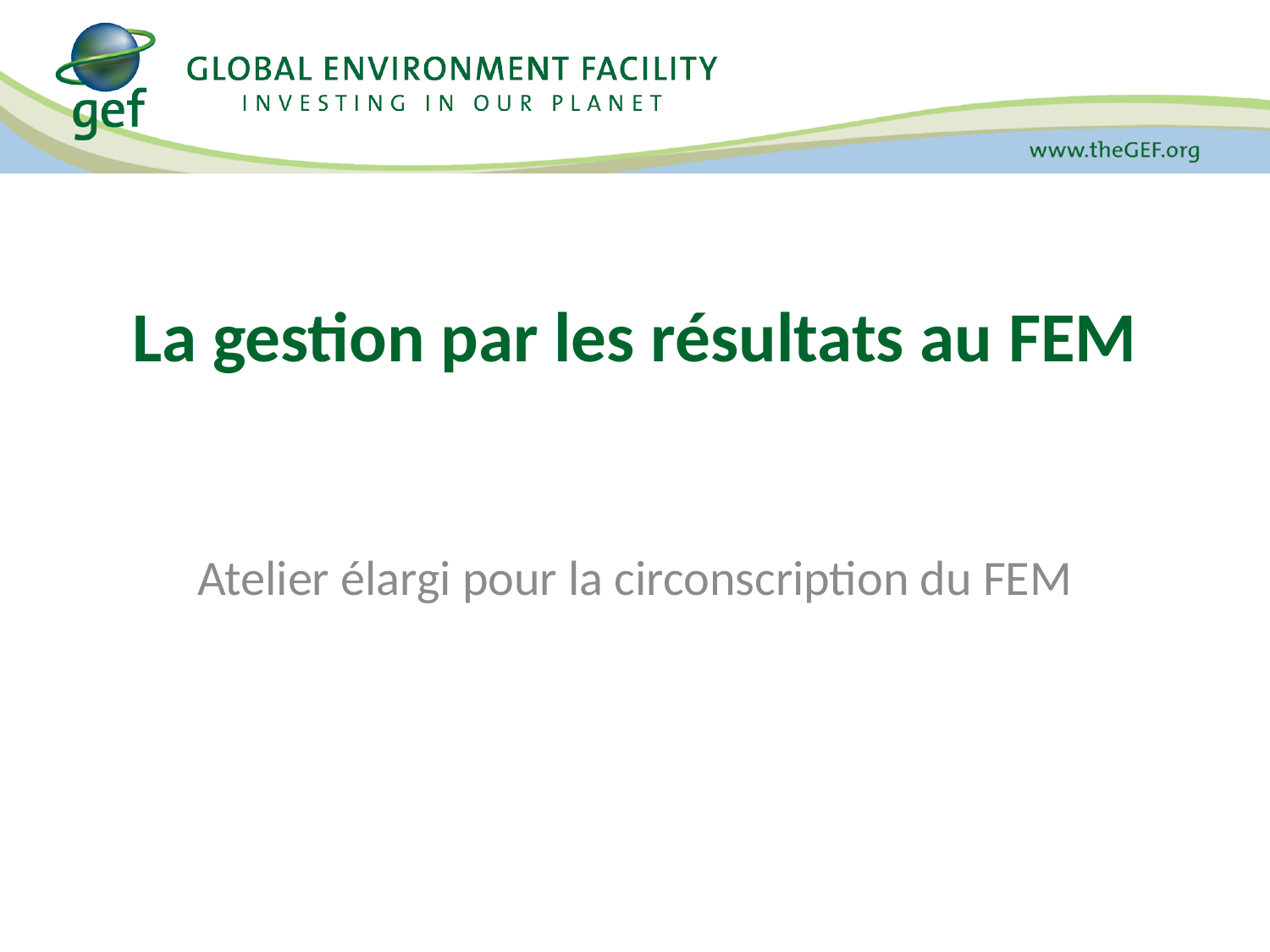

# La gestion par les résultats au FEM
Atelier élargi pour la circonscription du FEM